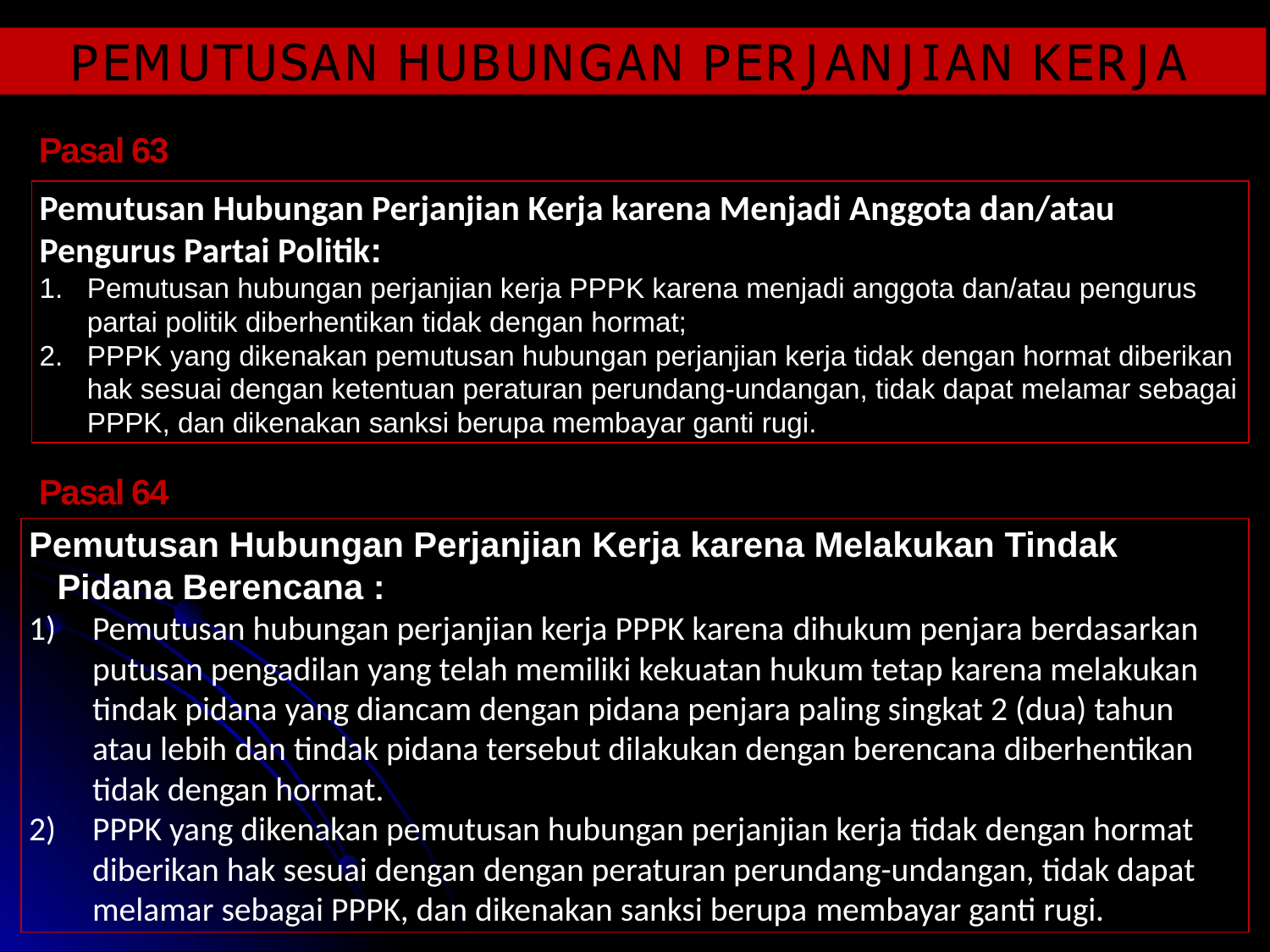

PEMUTUSAN HUBUNGAN PERJANJIAN KERJA
Pasal 63
Pemutusan Hubungan Perjanjian Kerja karena Menjadi Anggota dan/atau Pengurus Partai Politik:
Pemutusan hubungan perjanjian kerja PPPK karena menjadi anggota dan/atau pengurus partai politik diberhentikan tidak dengan hormat;
PPPK yang dikenakan pemutusan hubungan perjanjian kerja tidak dengan hormat diberikan hak sesuai dengan ketentuan peraturan perundang-undangan, tidak dapat melamar sebagai PPPK, dan dikenakan sanksi berupa membayar ganti rugi.
Pasal 64
Pemutusan Hubungan Perjanjian Kerja karena Melakukan Tindak Pidana Berencana :
Pemutusan hubungan perjanjian kerja PPPK karena dihukum penjara berdasarkan putusan pengadilan yang telah memiliki kekuatan hukum tetap karena melakukan tindak pidana yang diancam dengan pidana penjara paling singkat 2 (dua) tahun atau lebih dan tindak pidana tersebut dilakukan dengan berencana diberhentikan tidak dengan hormat.
PPPK yang dikenakan pemutusan hubungan perjanjian kerja tidak dengan hormat diberikan hak sesuai dengan dengan peraturan perundang-undangan, tidak dapat melamar sebagai PPPK, dan dikenakan sanksi berupa membayar ganti rugi.